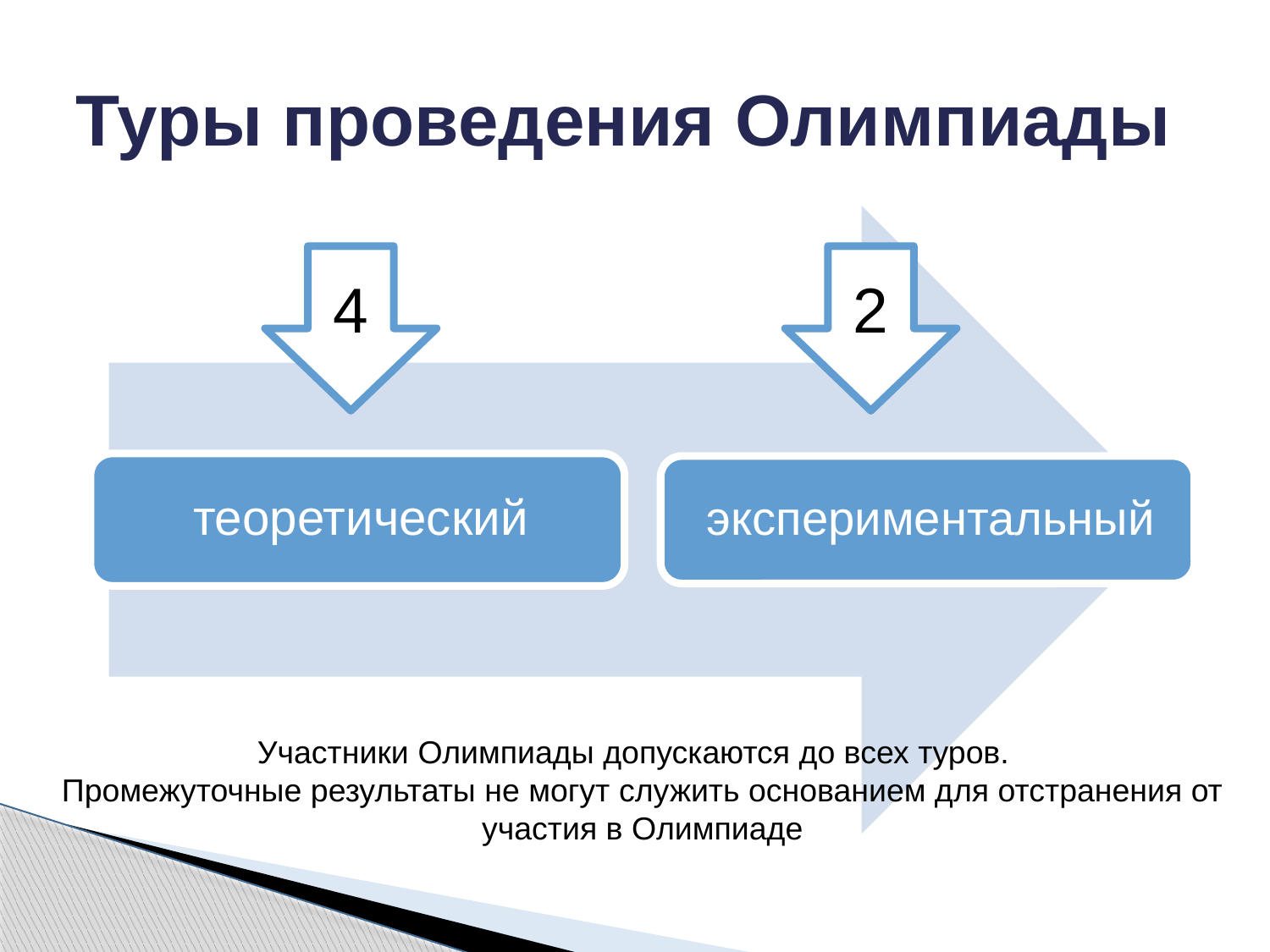

# Туры проведения Олимпиады
теоретический
экспериментальный
2
4
Участники Олимпиады допускаются до всех туров.
Промежуточные результаты не могут служить основанием для отстранения от участия в Олимпиаде